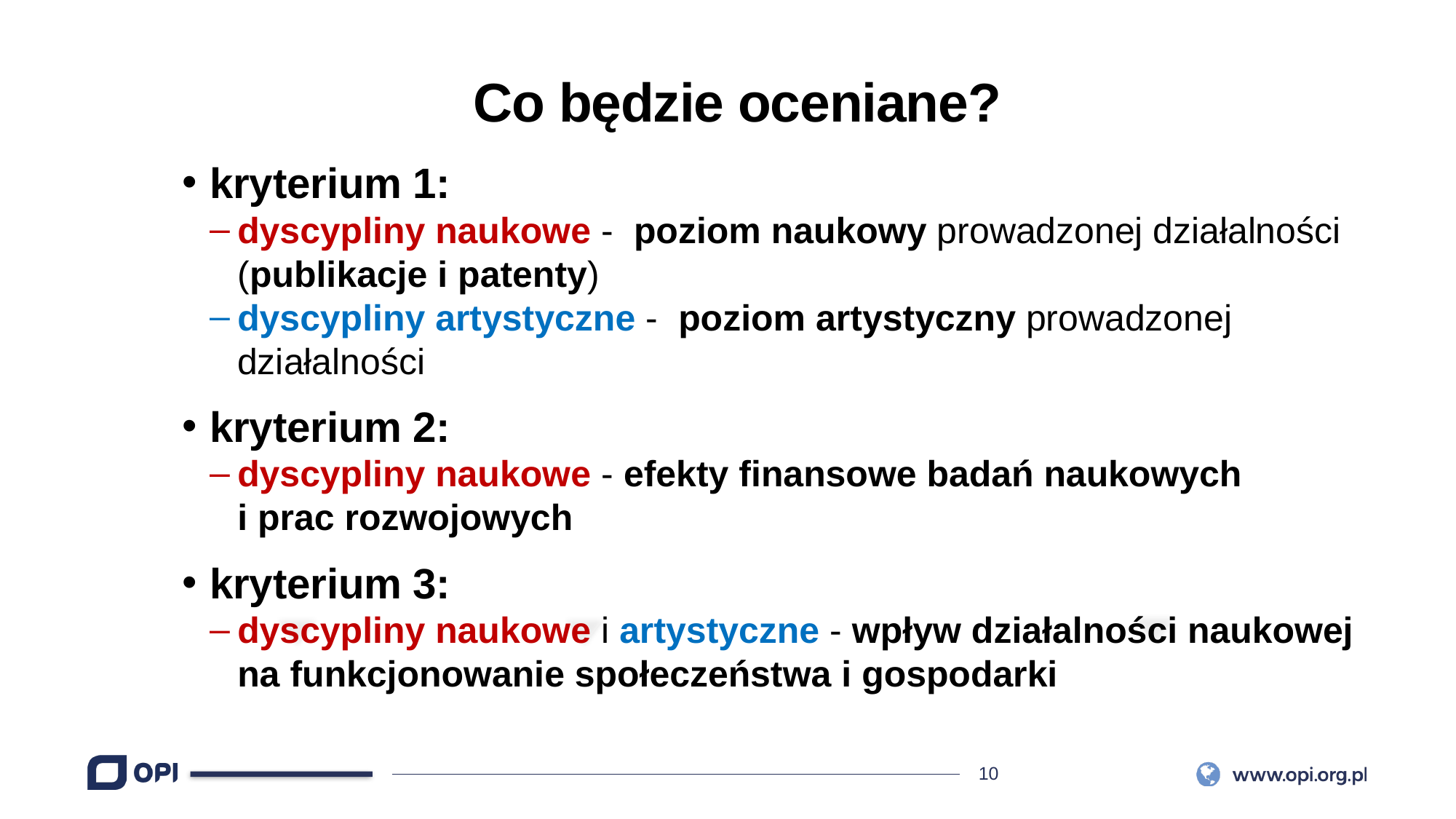

Co będzie oceniane?
kryterium 1:
dyscypliny naukowe -  poziom naukowy prowadzonej działalności (publikacje i patenty)
dyscypliny artystyczne -  poziom artystyczny prowadzonej działalności
kryterium 2:
dyscypliny naukowe - efekty finansowe badań naukowych
i prac rozwojowych
kryterium 3:
dyscypliny naukowe i artystyczne - wpływ działalności naukowej
na funkcjonowanie społeczeństwa i gospodarki
01
02
03

INFOGRAPHIC
INFOGRAPHIC